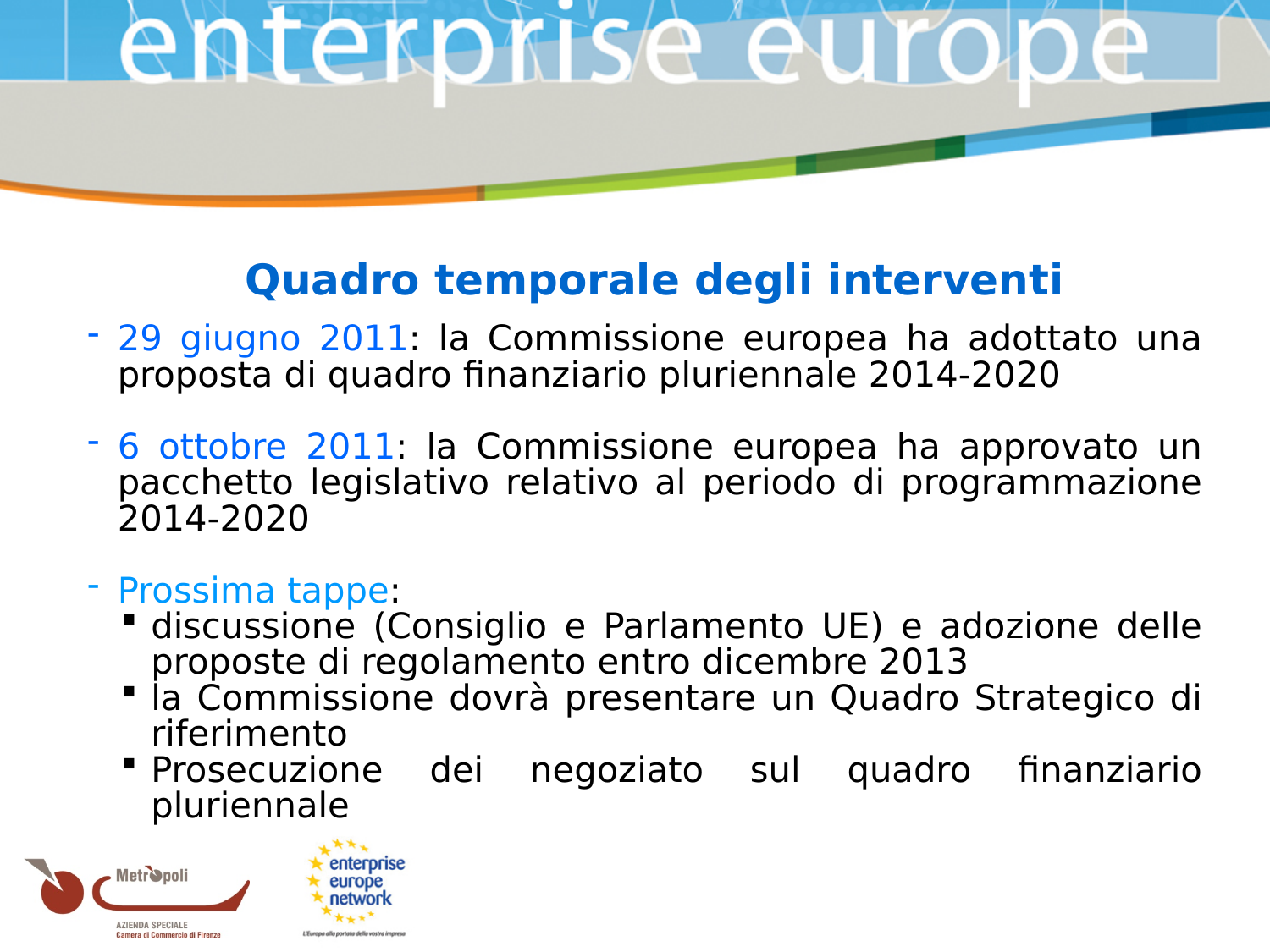

Quadro temporale degli interventi
29 giugno 2011: la Commissione europea ha adottato una proposta di quadro finanziario pluriennale 2014-2020

6 ottobre 2011: la Commissione europea ha approvato un pacchetto legislativo relativo al periodo di programmazione 2014-2020

Prossima tappe:
discussione (Consiglio e Parlamento UE) e adozione delle proposte di regolamento entro dicembre 2013
la Commissione dovrà presentare un Quadro Strategico di riferimento
Prosecuzione dei negoziato sul quadro finanziario pluriennale